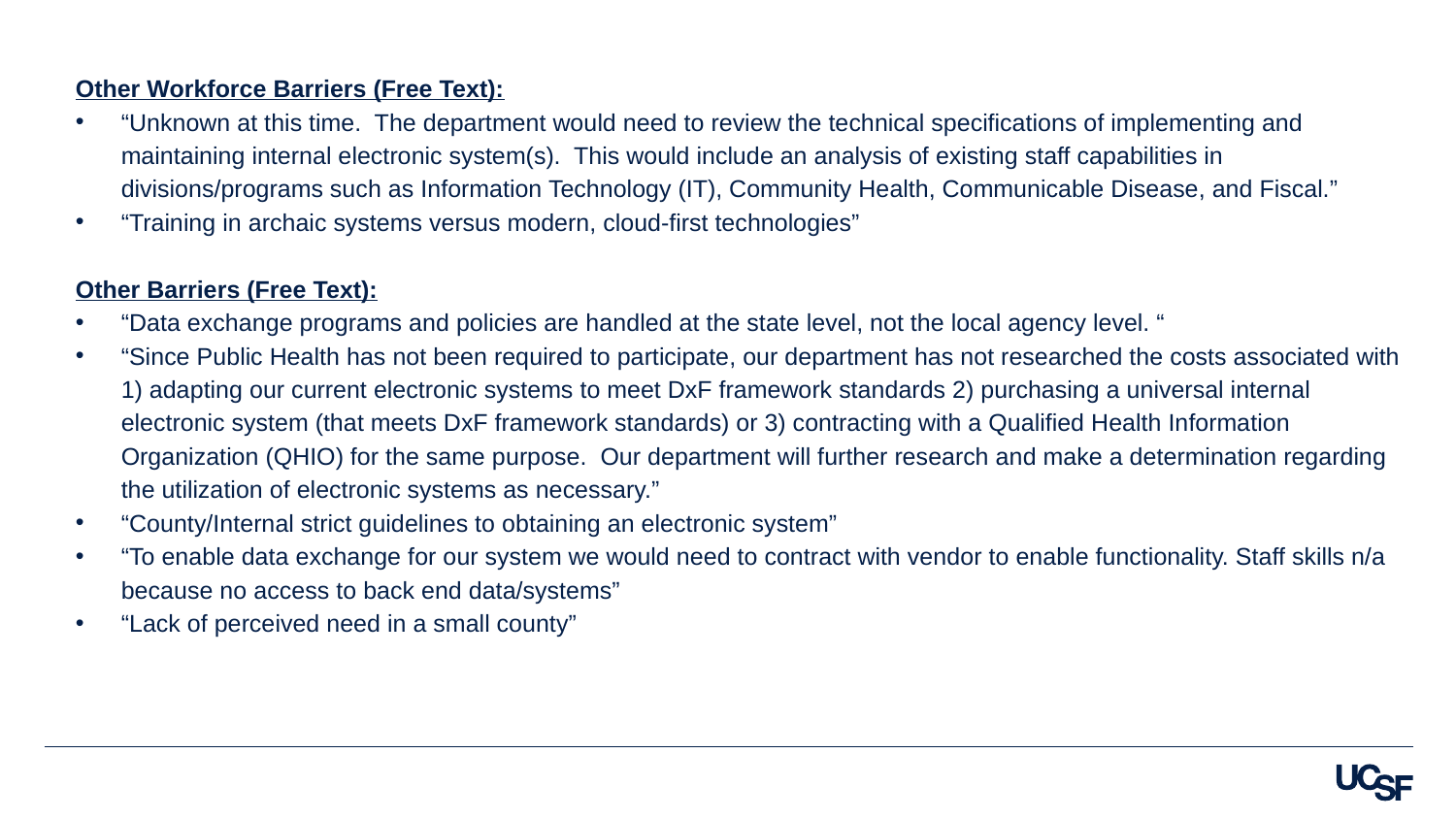

Other Workforce Barriers (Free Text):
“Unknown at this time.  The department would need to review the technical specifications of implementing and maintaining internal electronic system(s).  This would include an analysis of existing staff capabilities in divisions/programs such as Information Technology (IT), Community Health, Communicable Disease, and Fiscal.”
“Training in archaic systems versus modern, cloud-first technologies”

Other Barriers (Free Text):
“Data exchange programs and policies are handled at the state level, not the local agency level. “
“Since Public Health has not been required to participate, our department has not researched the costs associated with 1) adapting our current electronic systems to meet DxF framework standards 2) purchasing a universal internal electronic system (that meets DxF framework standards) or 3) contracting with a Qualified Health Information Organization (QHIO) for the same purpose.  Our department will further research and make a determination regarding the utilization of electronic systems as necessary.”
“County/Internal strict guidelines to obtaining an electronic system”
“To enable data exchange for our system we would need to contract with vendor to enable functionality. Staff skills n/a because no access to back end data/systems”
“Lack of perceived need in a small county”